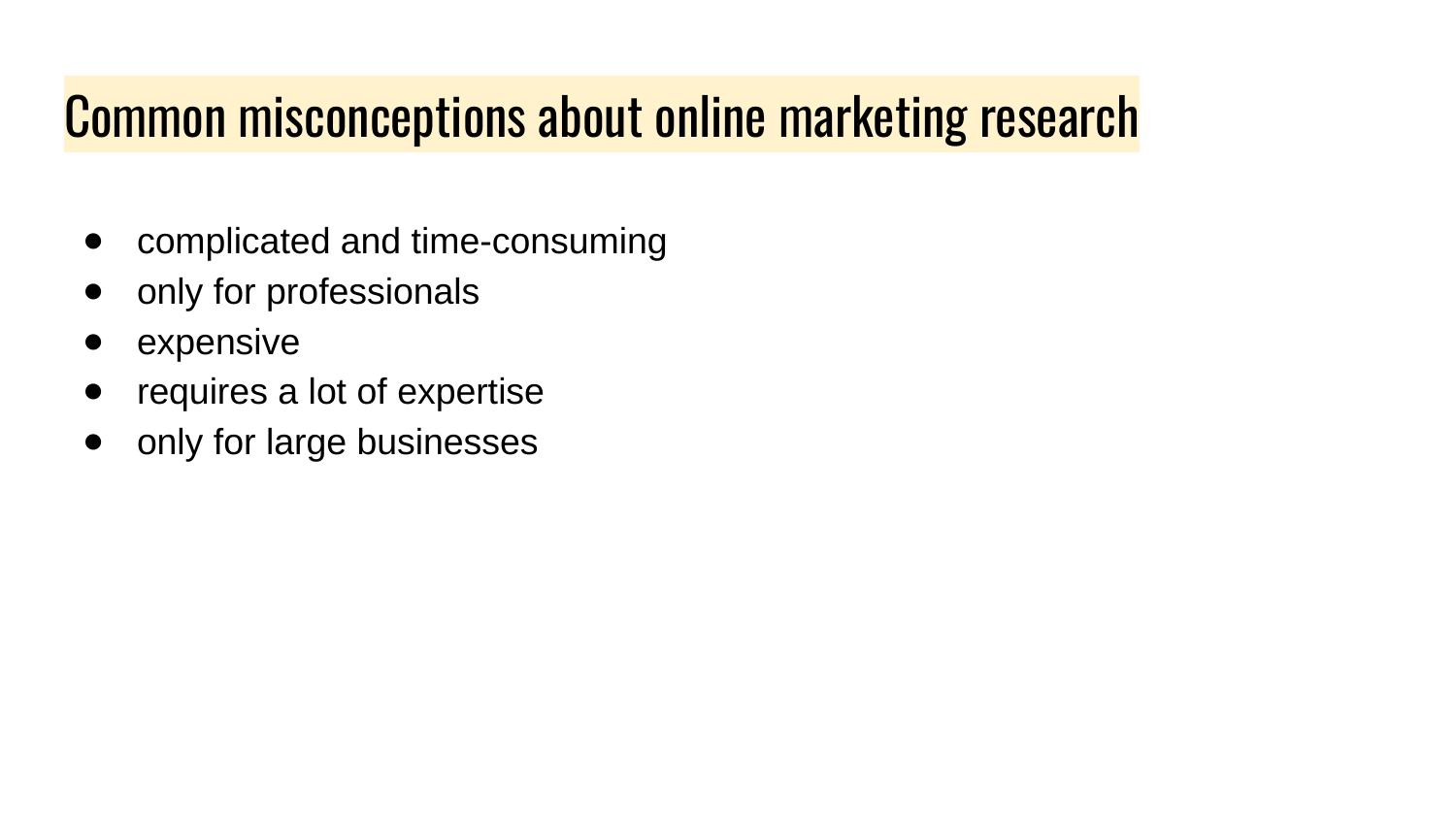

# Common misconceptions about online marketing research
complicated and time-consuming
only for professionals
expensive
requires a lot of expertise
only for large businesses